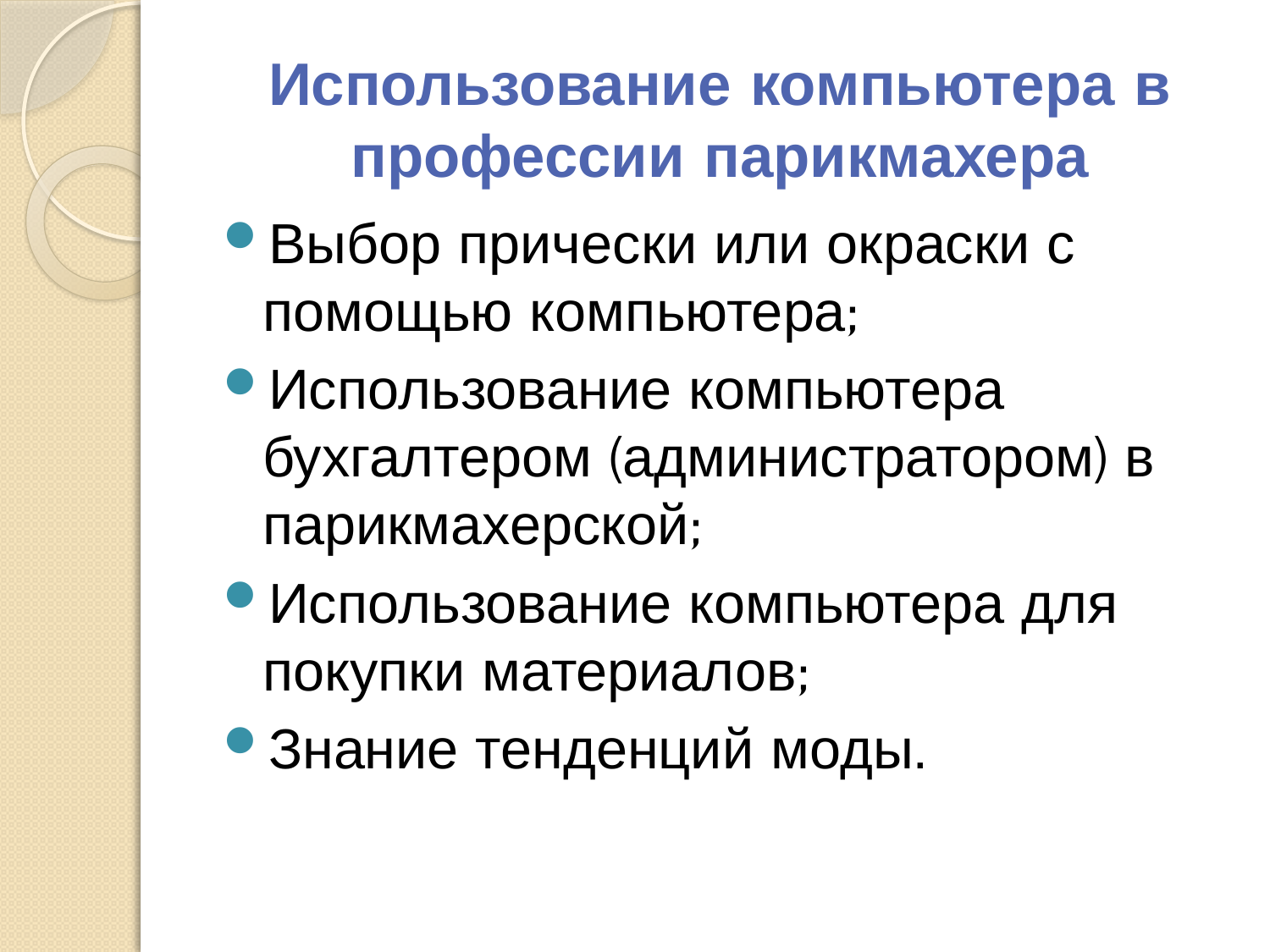

# Использование компьютера в профессии парикмахера
Выбор прически или окраски с помощью компьютера;
Использование компьютера бухгалтером (администратором) в парикмахерской;
Использование компьютера для покупки материалов;
Знание тенденций моды.